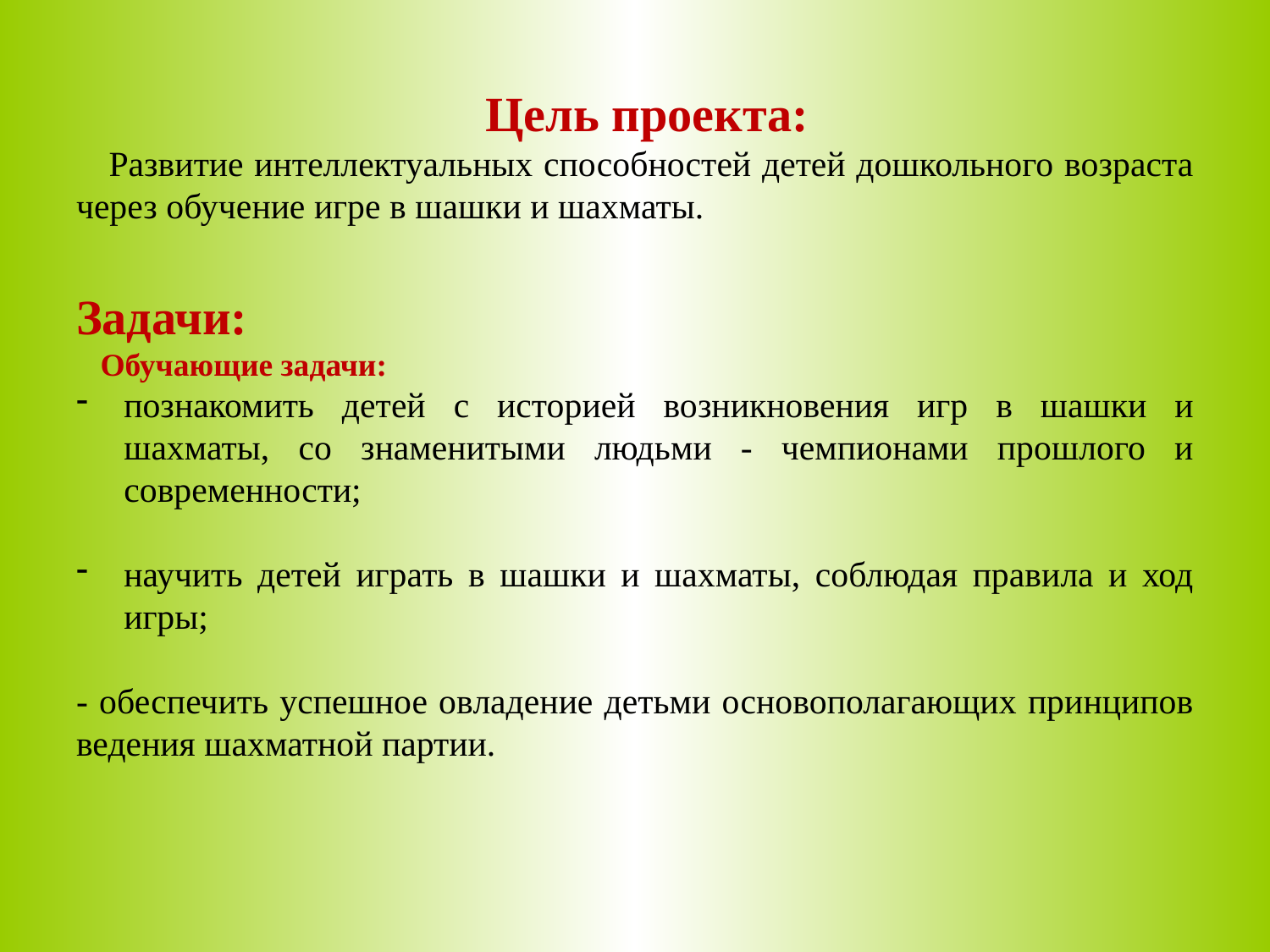

Цель проекта:
   Развитие интеллектуальных способностей детей дошкольного возраста через обучение игре в шашки и шахматы.

Задачи:
   Обучающие задачи:
познакомить детей с историей возникновения игр в шашки и шахматы, со знаменитыми людьми - чемпионами прошлого и современности;

научить детей играть в шашки и шахматы, соблюдая правила и ход игры;

- обеспечить успешное овладение детьми основополагающих принципов ведения шахматной партии.